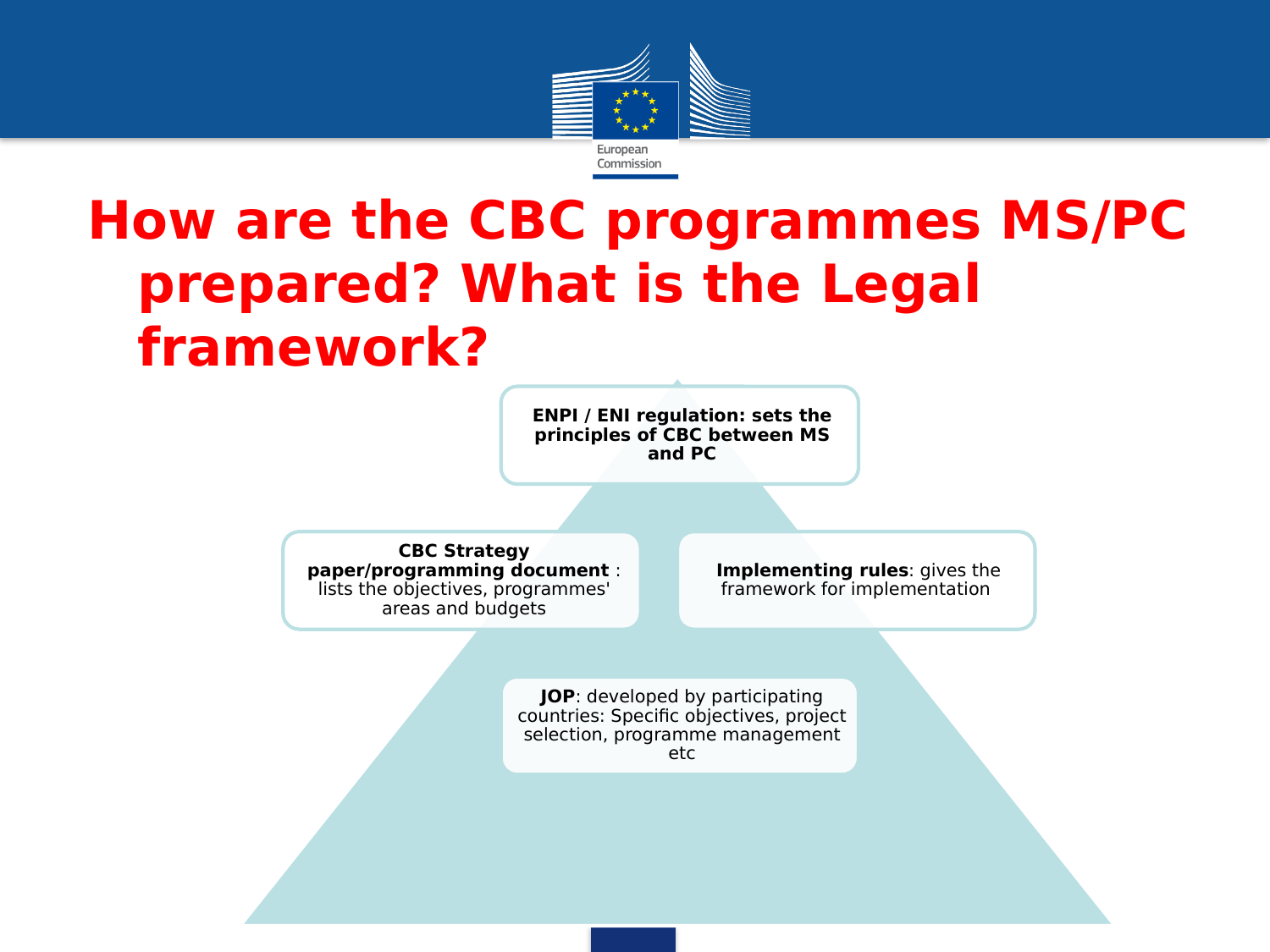

# How are the CBC programmes MS/PC prepared? What is the Legal framework?
ENPI / ENI regulation: sets the principles of CBC between MS and PC
CBC Strategy paper/programming document : lists the objectives, programmes' areas and budgets
Implementing rules: gives the framework for implementation
JOP: developed by participating countries: Specific objectives, project selection, programme management etc